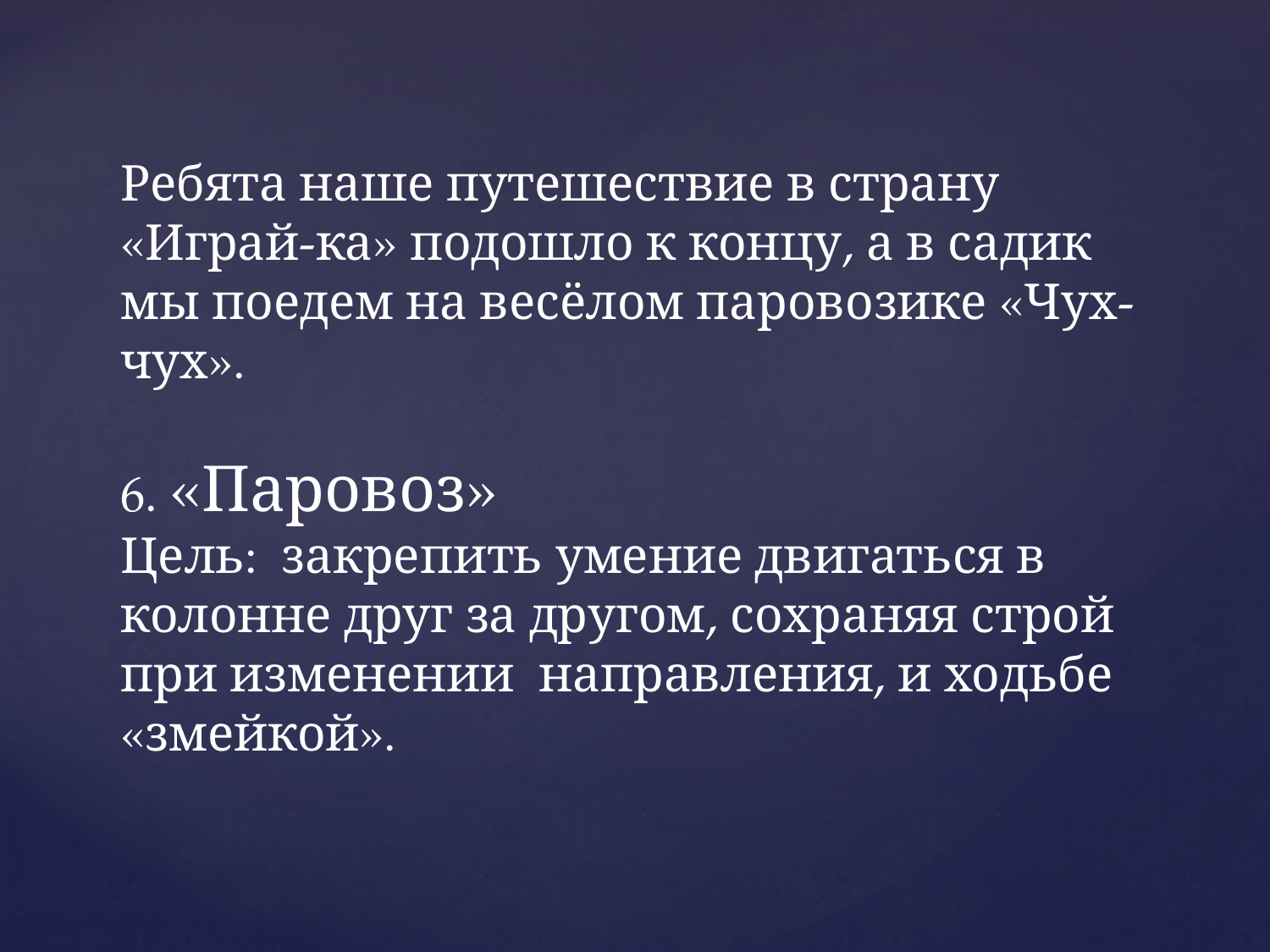

# Ребята наше путешествие в страну «Играй-ка» подошло к концу, а в садик мы поедем на весёлом паровозике «Чух-чух». 6. «Паровоз» Цель:  закрепить умение двигаться в колонне друг за другом, сохраняя строй при изменении  направления, и ходьбе «змейкой».